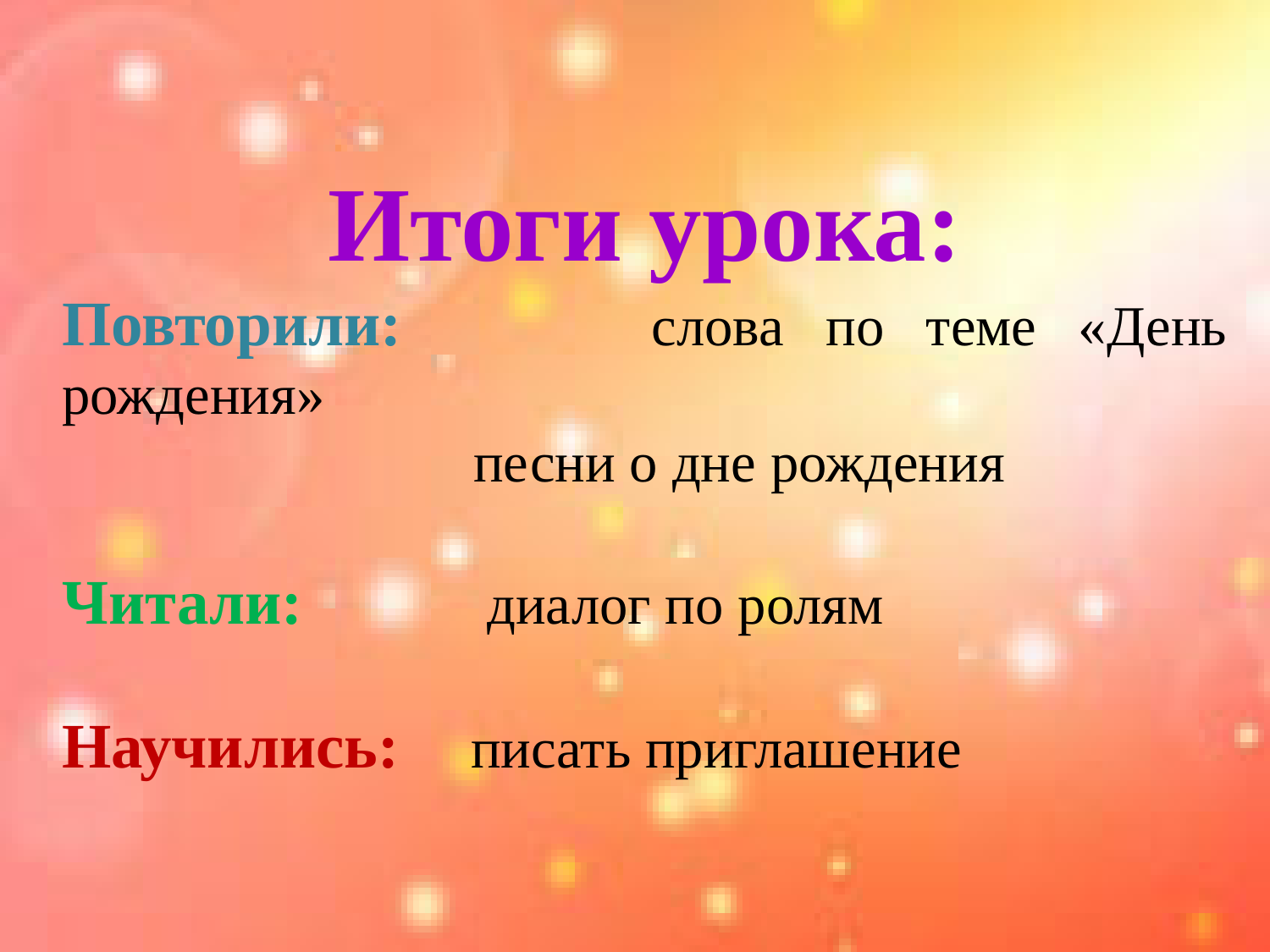

Итоги урока:
Повторили:       слова по теме «День рождения»
                             песни о дне рождения

Читали:             диалог по ролям

Научились:     писать приглашение